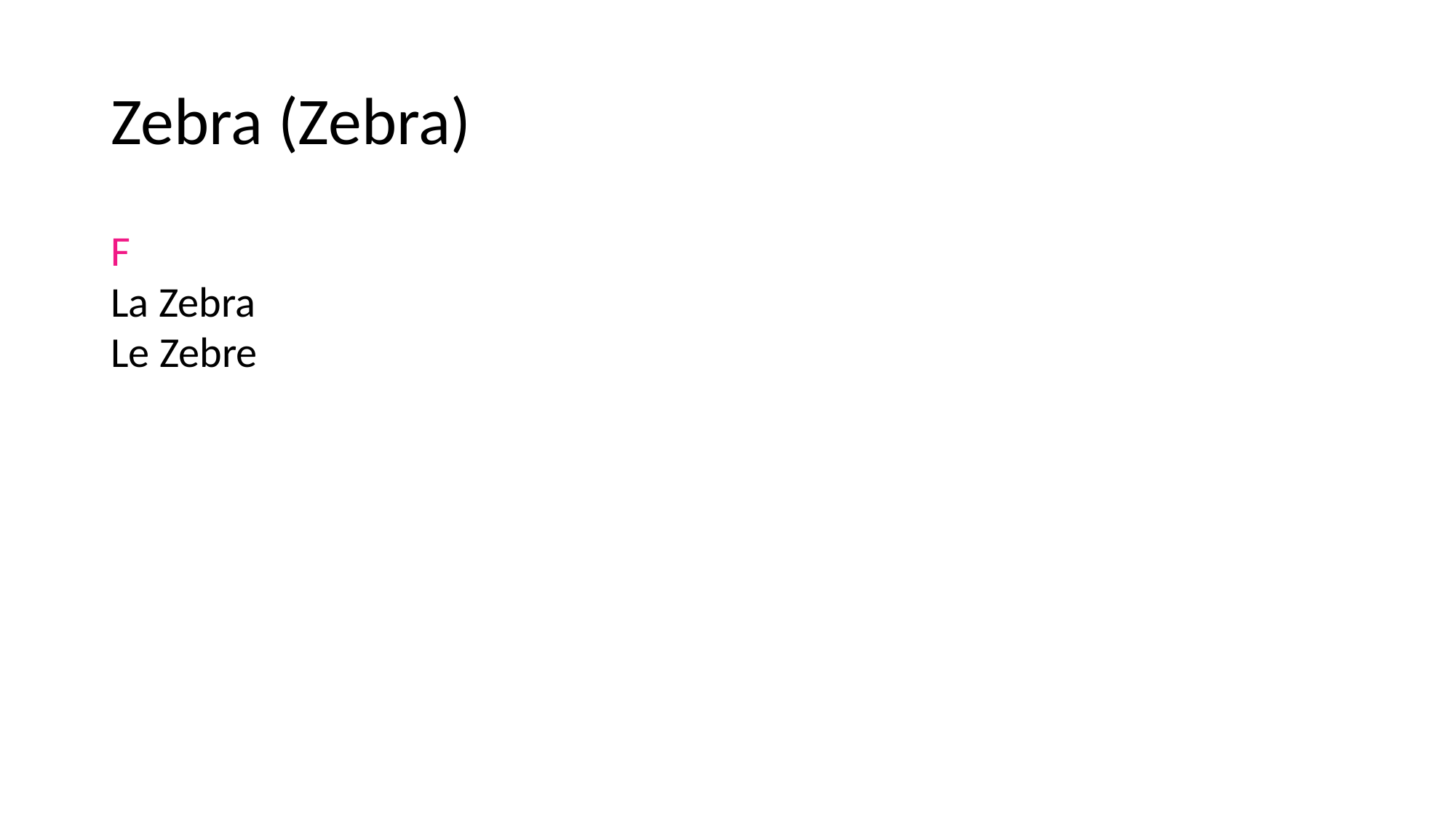

# Zebra (Zebra)
F
La Zebra
Le Zebre